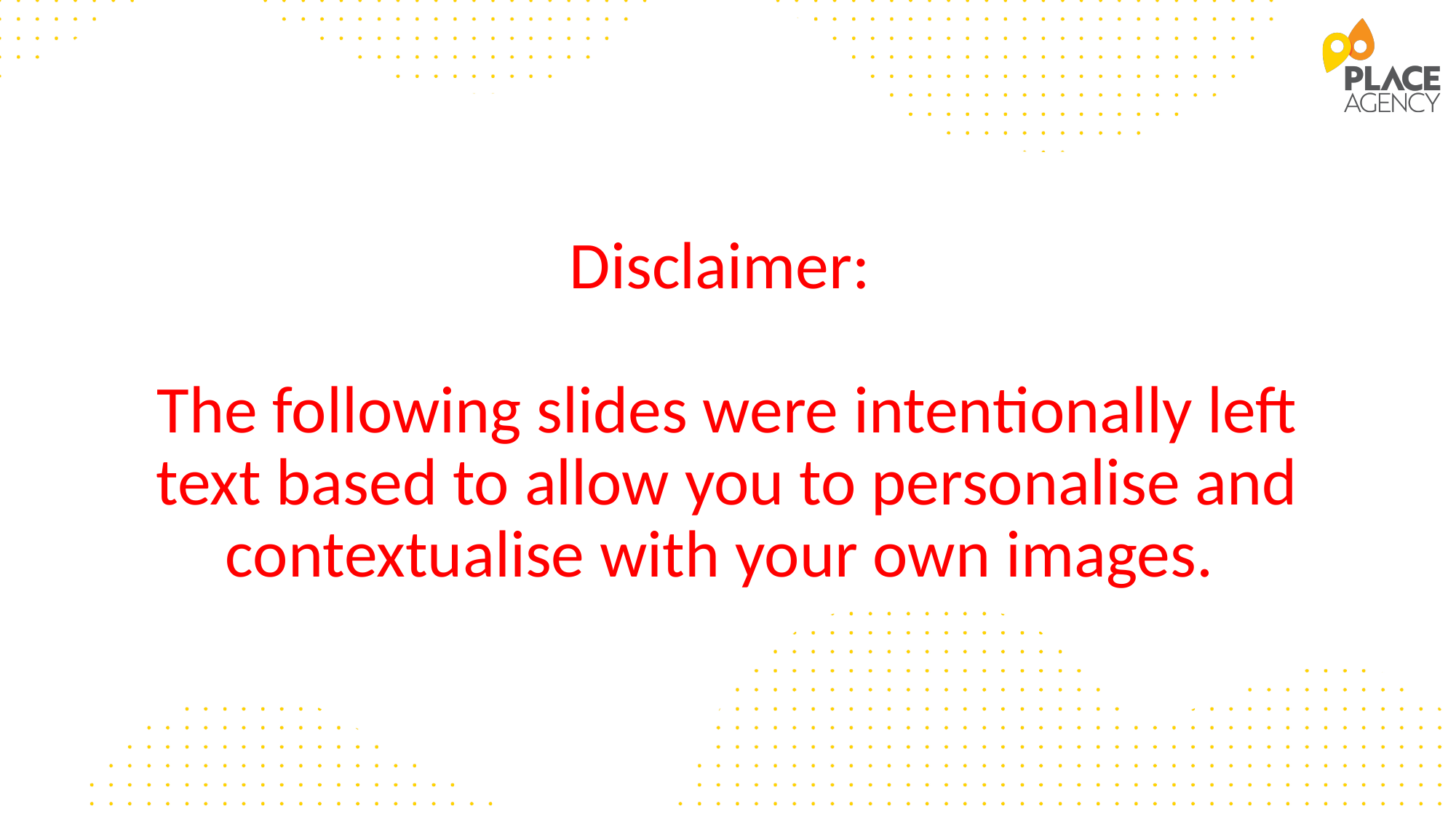

# Disclaimer: The following slides were intentionally left text based to allow you to personalise and contextualise with your own images.